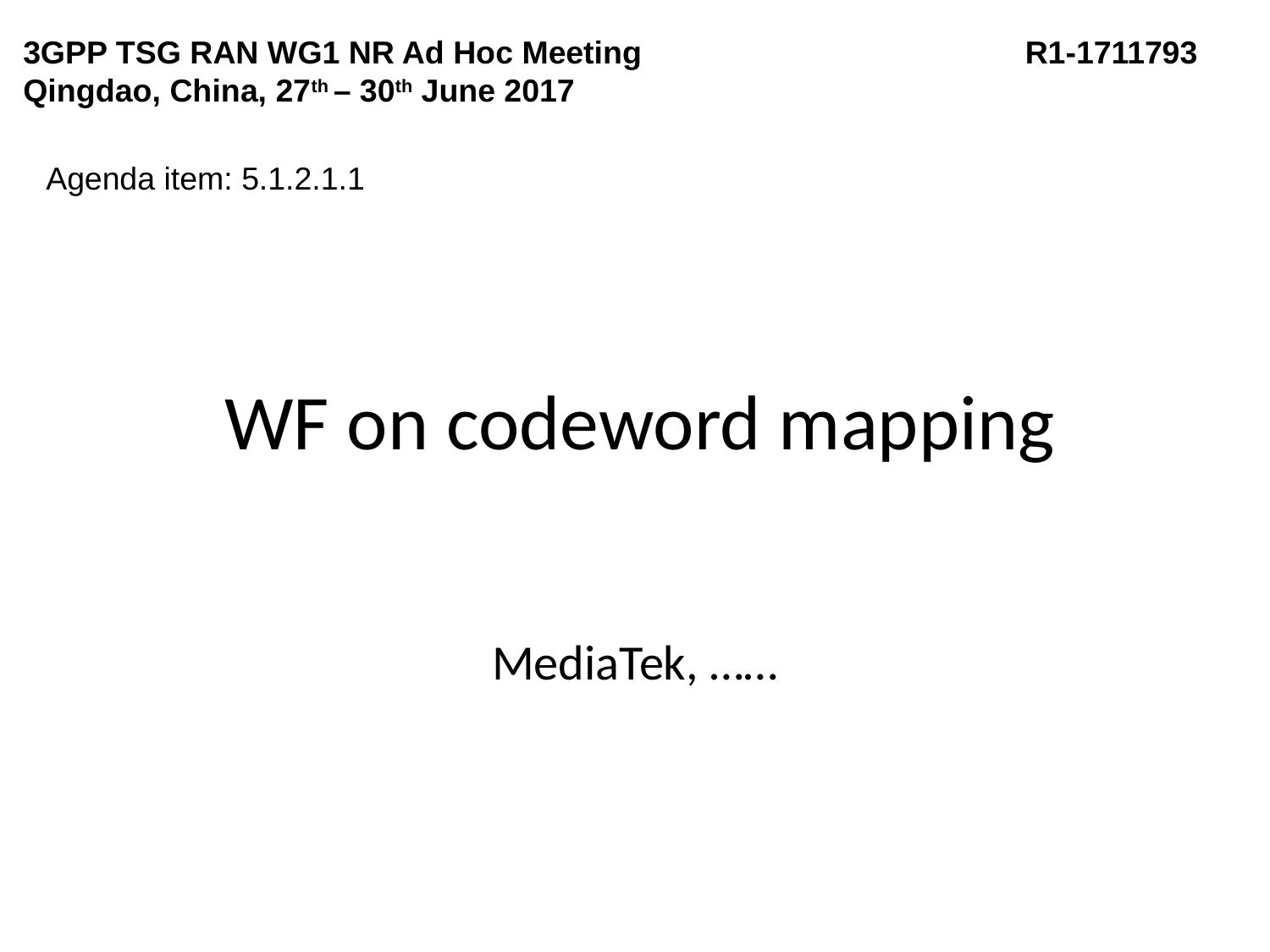

3GPP TSG RAN WG1 NR Ad Hoc Meeting		                           R1-1711793
Qingdao, China, 27th – 30th June 2017

Agenda item: 5.1.2.1.1
# WF on codeword mapping
MediaTek, ……